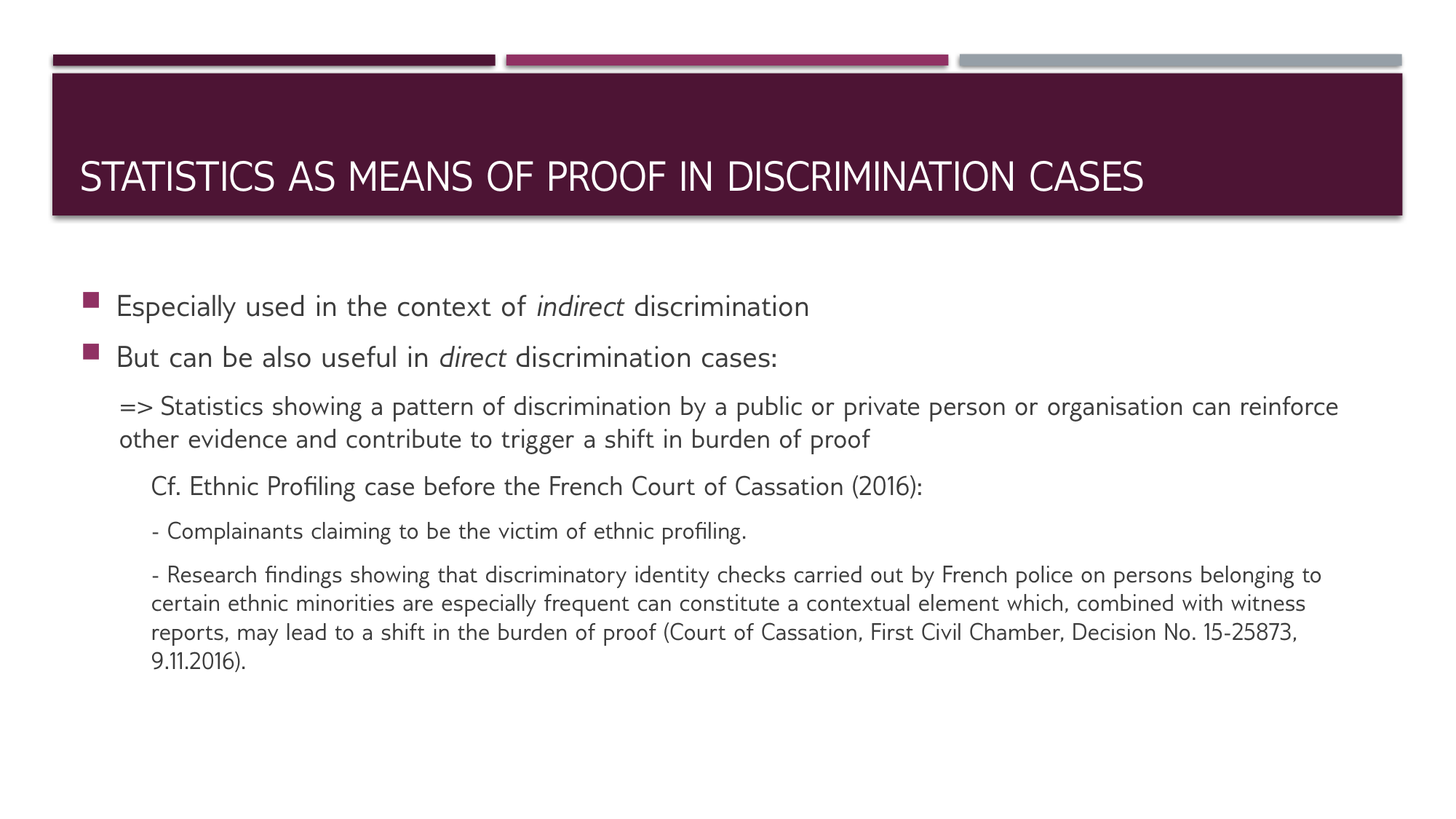

# statistics as means of proof in discrimination cases
Especially used in the context of indirect discrimination
But can be also useful in direct discrimination cases:
=> Statistics showing a pattern of discrimination by a public or private person or organisation can reinforce other evidence and contribute to trigger a shift in burden of proof
Cf. Ethnic Profiling case before the French Court of Cassation (2016):
- Complainants claiming to be the victim of ethnic profiling.
- Research findings showing that discriminatory identity checks carried out by French police on persons belonging to certain ethnic minorities are especially frequent can constitute a contextual element which, combined with witness reports, may lead to a shift in the burden of proof (Court of Cassation, First Civil Chamber, Decision No. 15-25873, 9.11.2016).